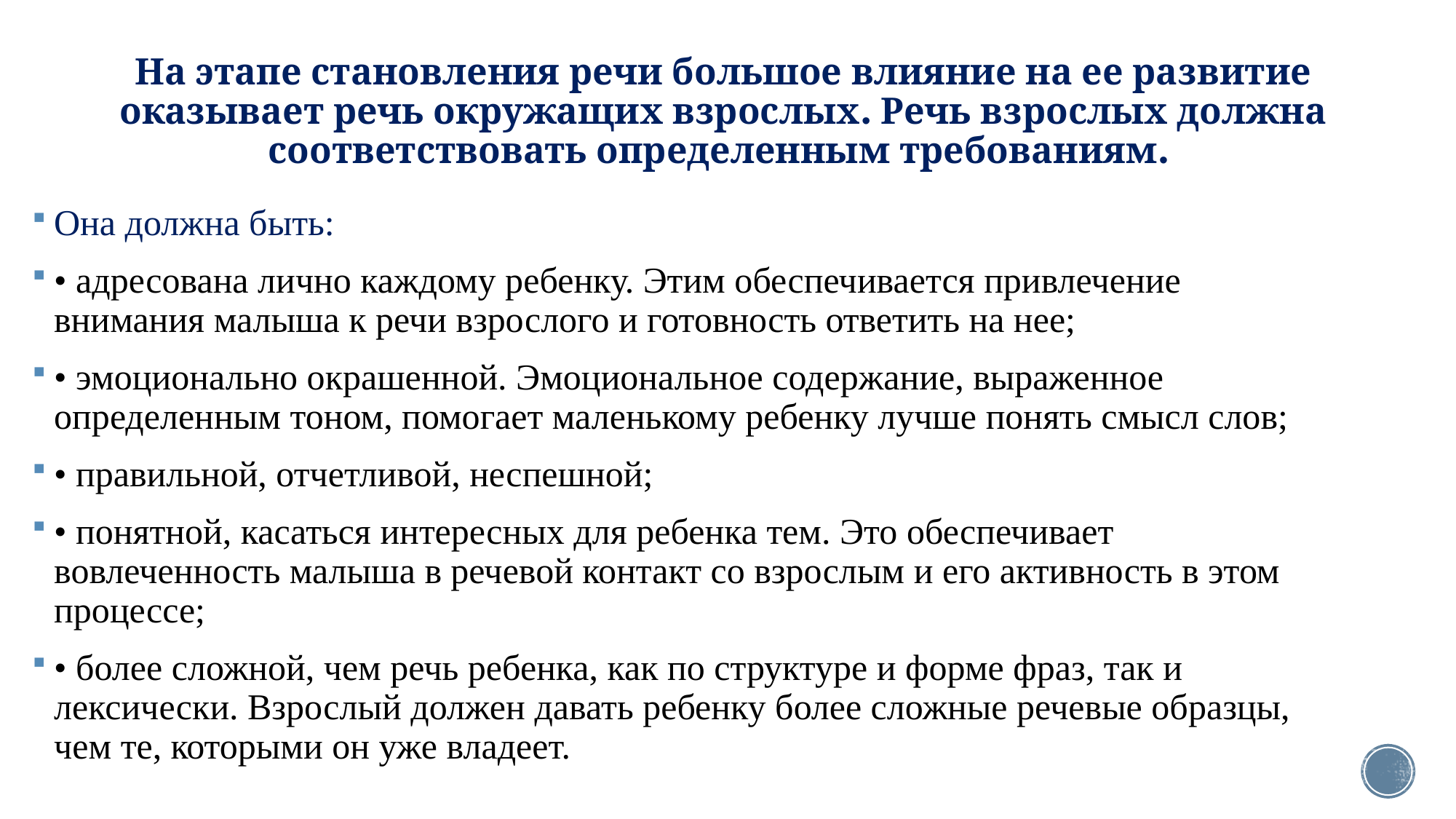

# На этапе становления речи большое влияние на ее развитие оказывает речь окружащих взрослых. Речь взрослых должна соответствовать определенным требованиям.
Она должна быть:
• адресована лично каждому ребенку. Этим обеспечивается привлечение внимания малыша к речи взрослого и готовность ответить на нее;
• эмоционально окрашенной. Эмоциональное содержание, выраженное определенным тоном, помогает маленькому ребенку лучше понять смысл слов;
• правильной, отчетливой, неспешной;
• понятной, касаться интересных для ребенка тем. Это обеспечивает вовлеченность малыша в речевой контакт со взрослым и его активность в этом процессе;
• более сложной, чем речь ребенка, как по структуре и форме фраз, так и лексически. Взрослый должен давать ребенку более сложные речевые образцы, чем те, которыми он уже владеет.